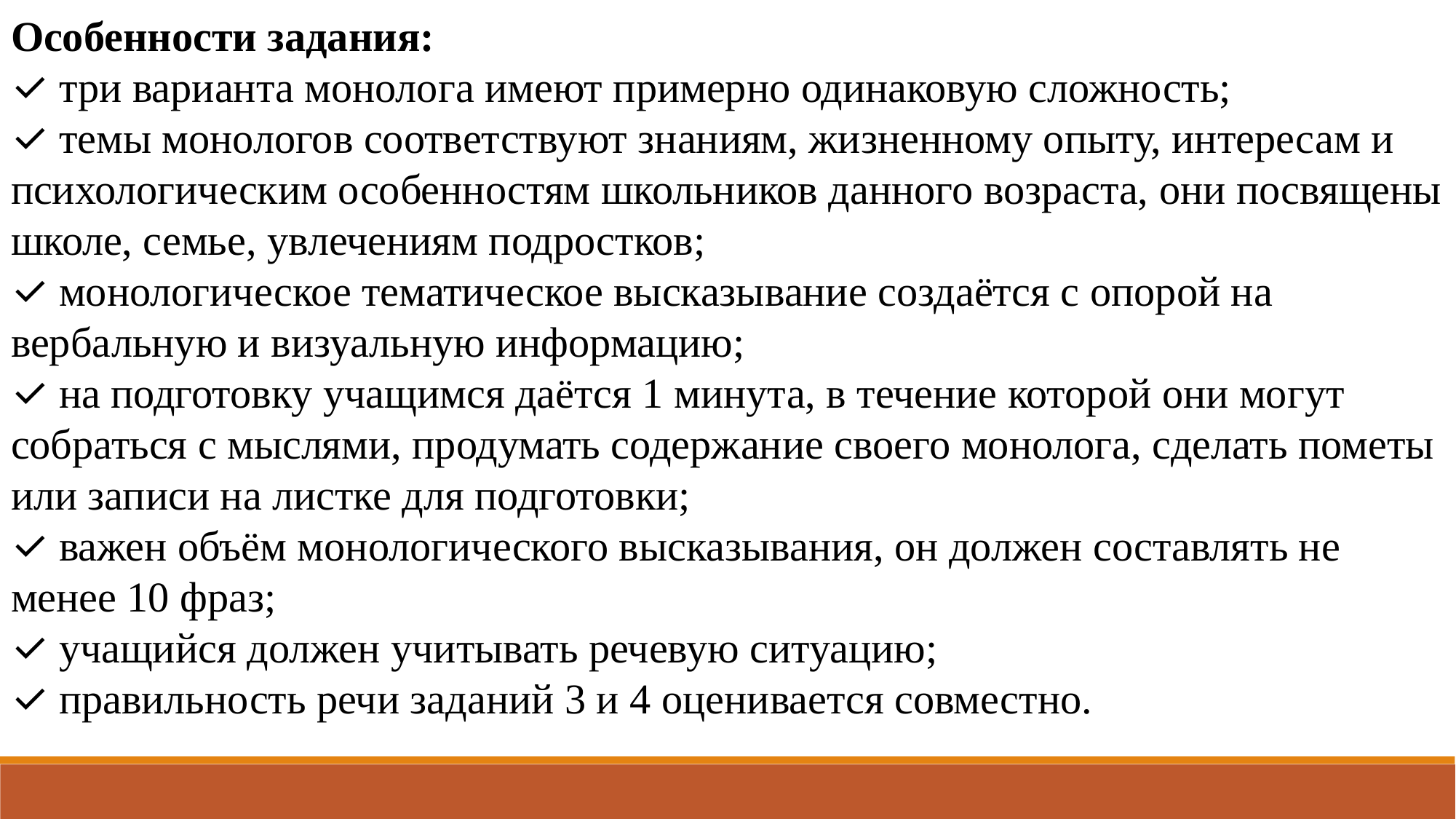

Особенности задания:
✓ три варианта монолога имеют примерно одинаковую сложность;
✓ темы монологов соответствуют знаниям, жизненному опыту, интересам и психологическим особенностям школьников данного возраста, они посвящены школе, семье, увлечениям подростков;
✓ монологическое тематическое высказывание создаётся с опорой на вербальную и визуальную информацию;
✓ на подготовку учащимся даётся 1 минута, в течение которой они могут собраться с мыслями, продумать содержание своего монолога, сделать пометы или записи на листке для подготовки;
✓ важен объём монологического высказывания, он должен составлять не менее 10 фраз;
✓ учащийся должен учитывать речевую ситуацию;
✓ правильность речи заданий 3 и 4 оценивается совместно.